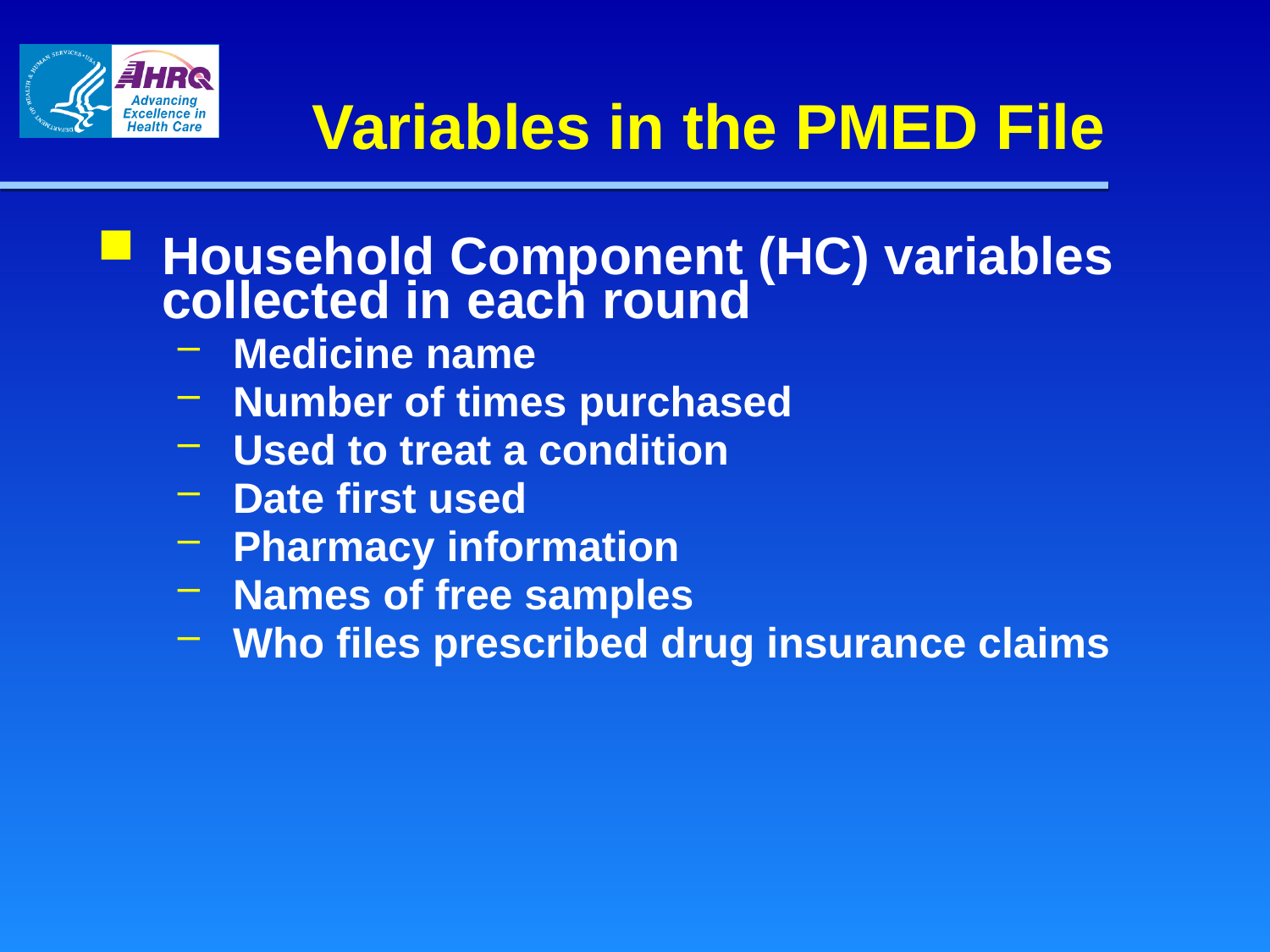

# Variables in the PMED File
Household Component (HC) variables collected in each round
Medicine name
Number of times purchased
Used to treat a condition
Date first used
Pharmacy information
Names of free samples
Who files prescribed drug insurance claims